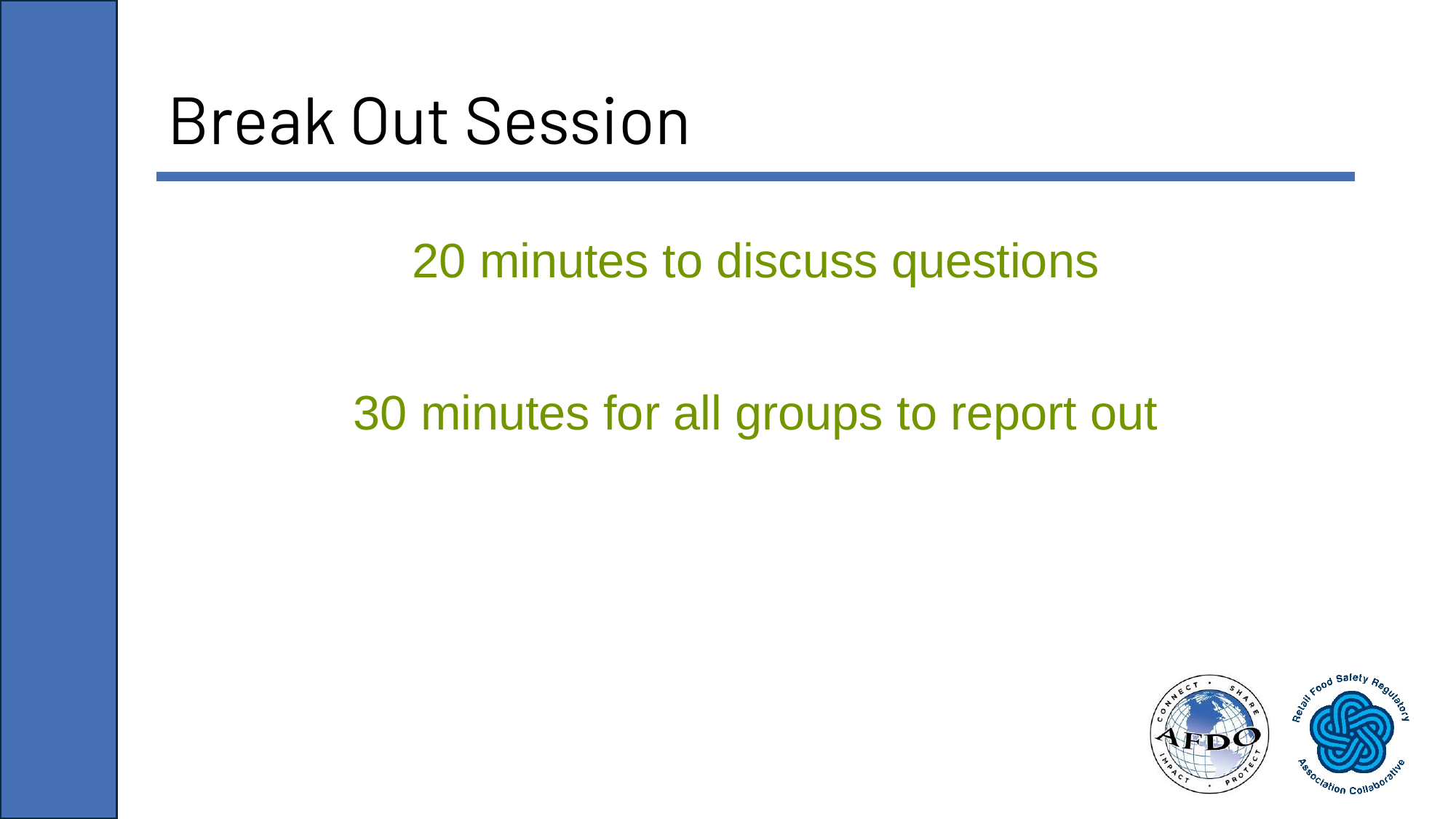

# Break Out Session
20 minutes to discuss questions

30 minutes for all groups to report out